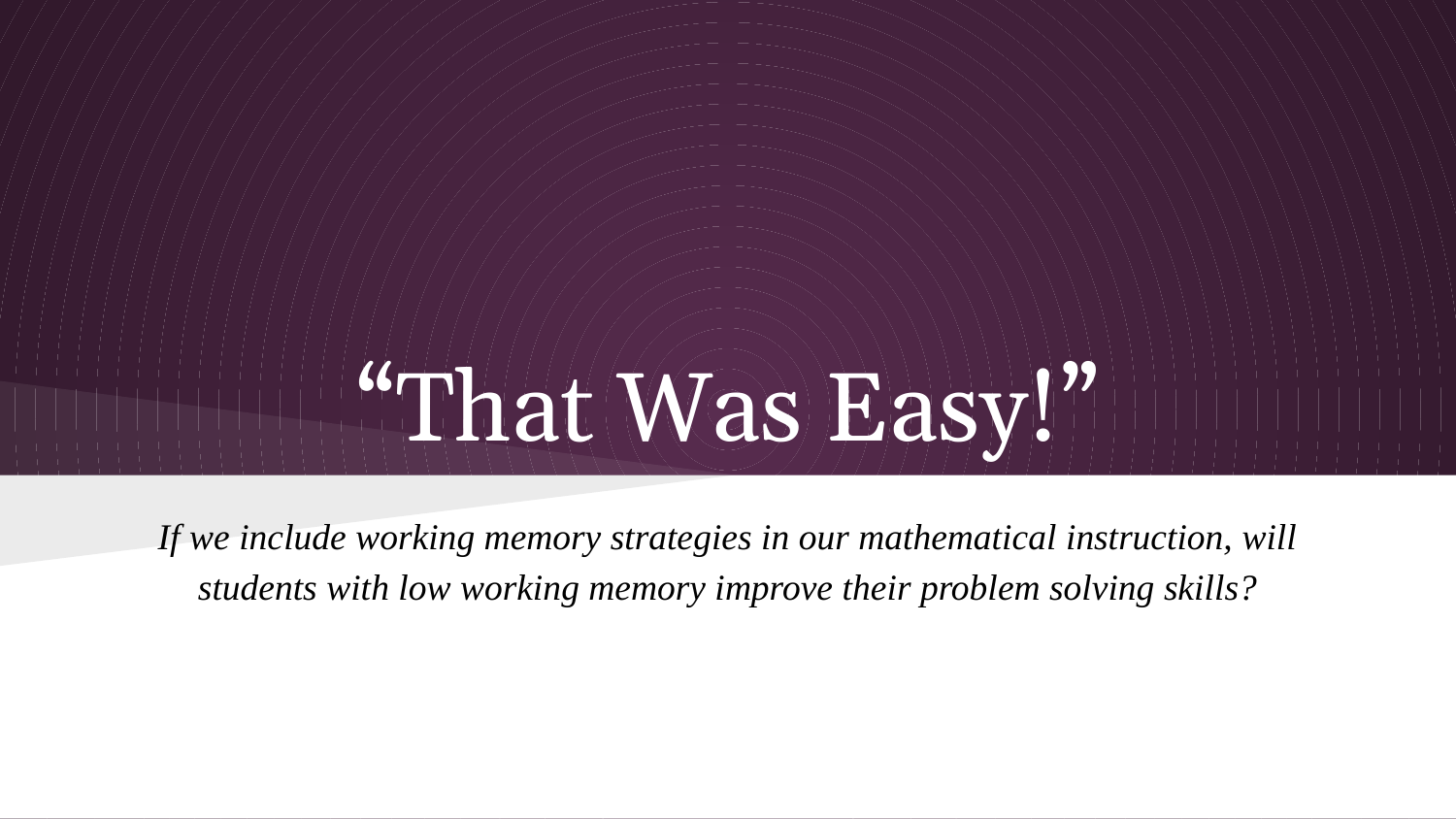

# “That Was Easy!”
If we include working memory strategies in our mathematical instruction, will students with low working memory improve their problem solving skills?